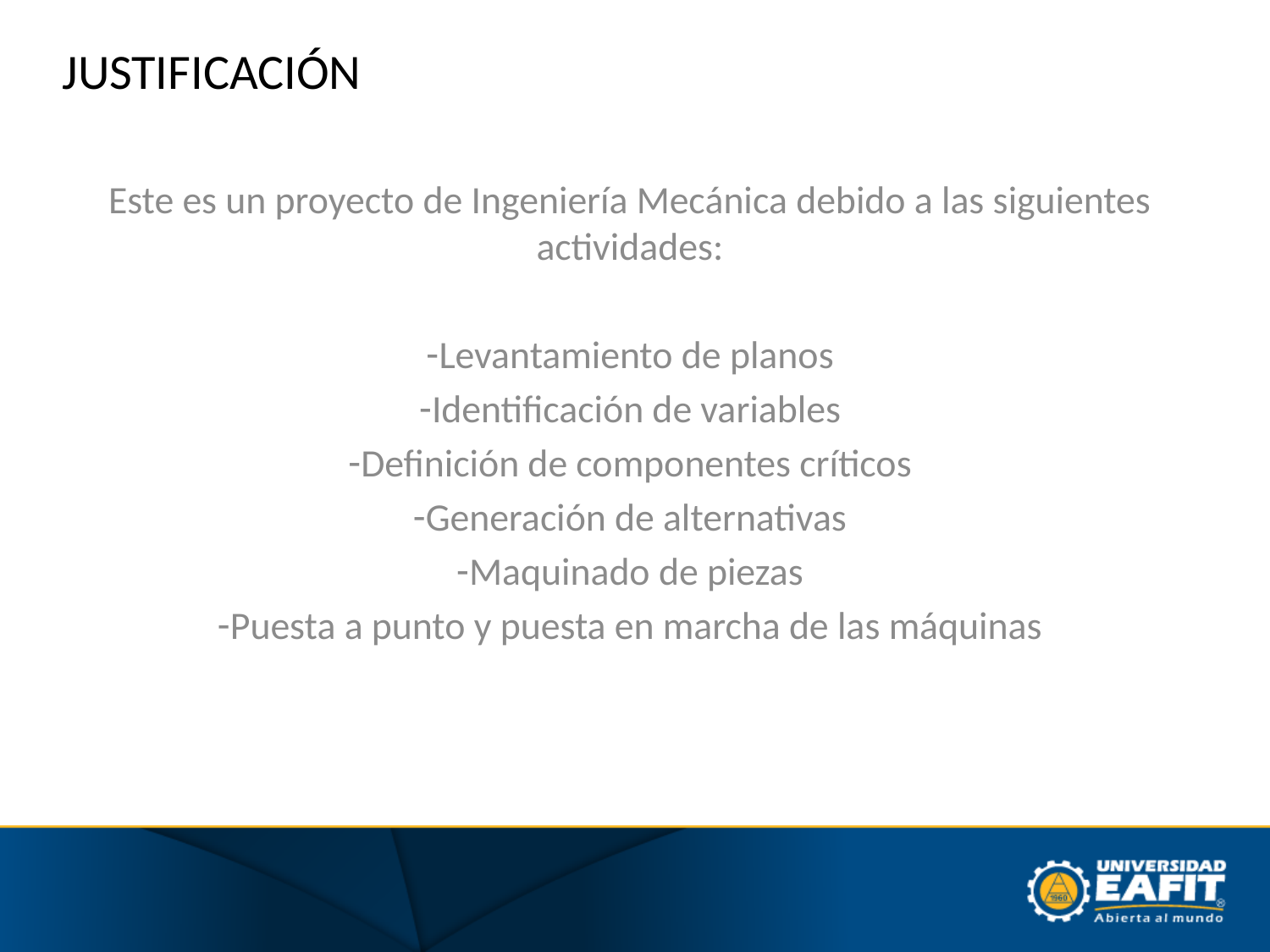

# JUSTIFICACIÓN
Este es un proyecto de Ingeniería Mecánica debido a las siguientes actividades:

Levantamiento de planos
Identificación de variables
Definición de componentes críticos
Generación de alternativas
Maquinado de piezas
Puesta a punto y puesta en marcha de las máquinas